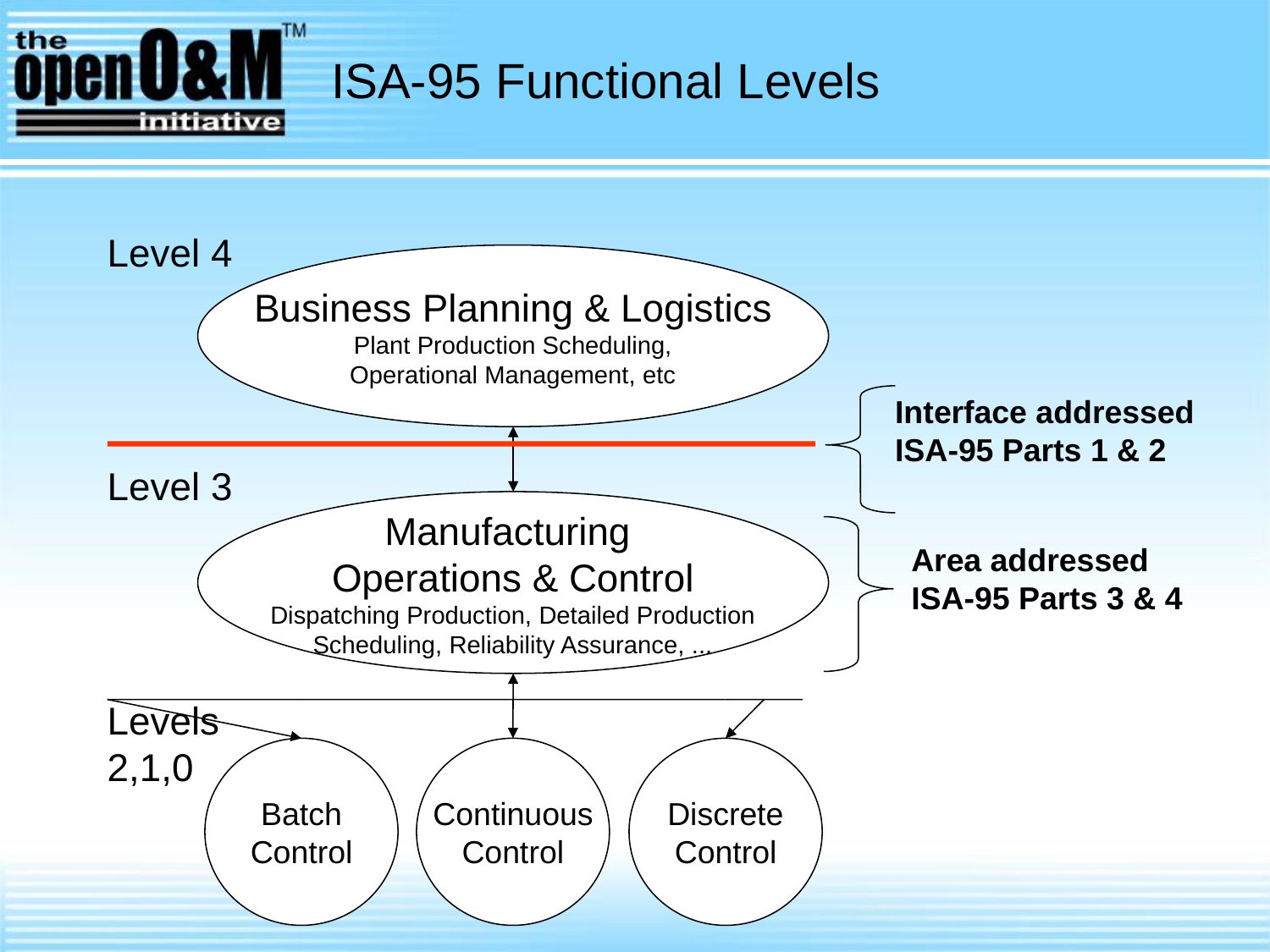

# ISA-95 Functional Levels
Level 4
Business Planning & Logistics
Plant Production Scheduling,
Operational Management, etc

Interface addressed
ISA-95 Parts 1 & 2

Level 3
Manufacturing
Operations & Control
Dispatching Production, Detailed Production
Scheduling, Reliability Assurance, ...

Area addressed
ISA-95 Parts 3 & 4
Levels
2,1,0

Batch
Control
Continuous
Control
Discrete
Control